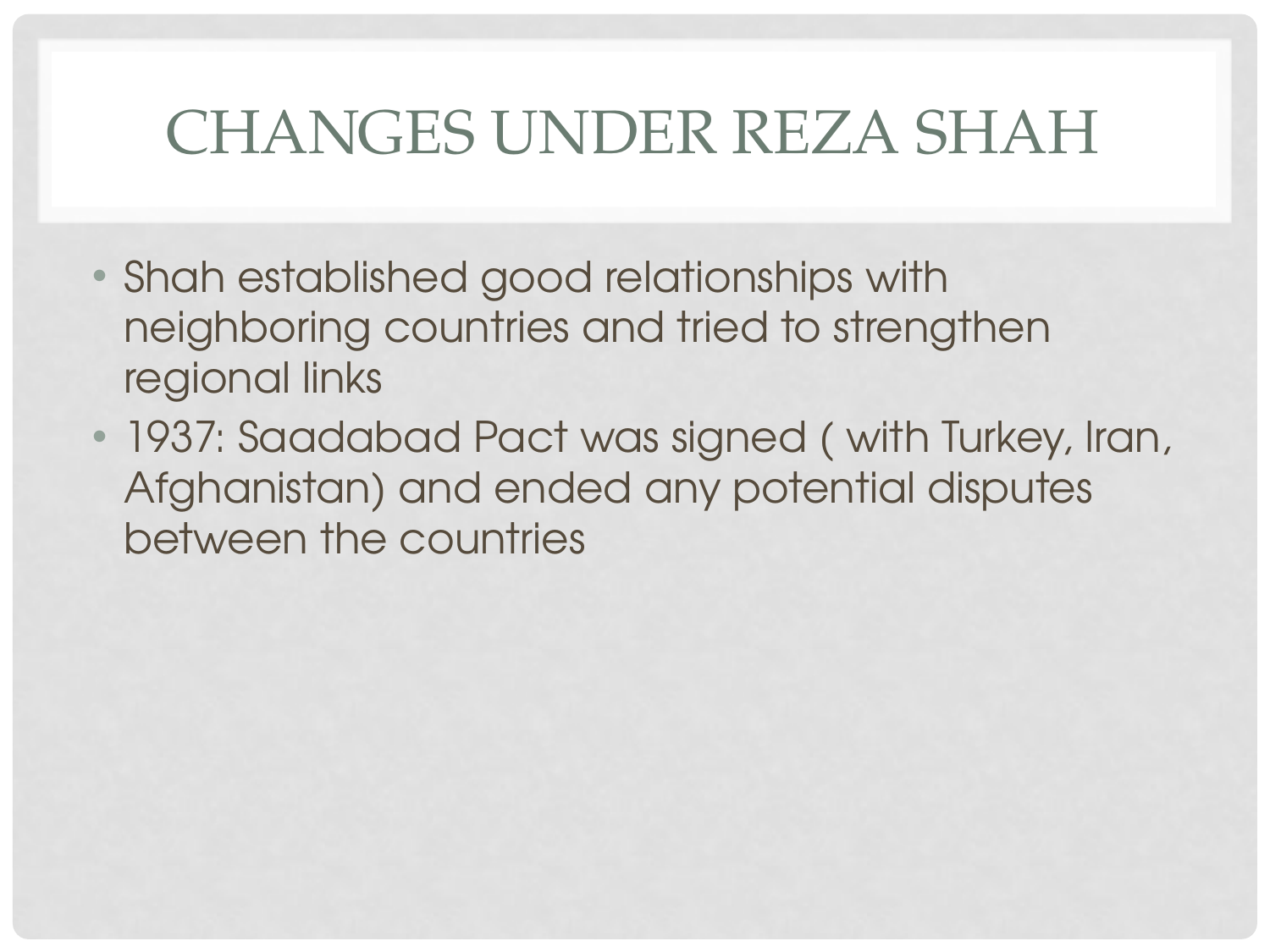

# Changes under Reza Shah
Shah established good relationships with neighboring countries and tried to strengthen regional links
1937: Saadabad Pact was signed ( with Turkey, Iran, Afghanistan) and ended any potential disputes between the countries